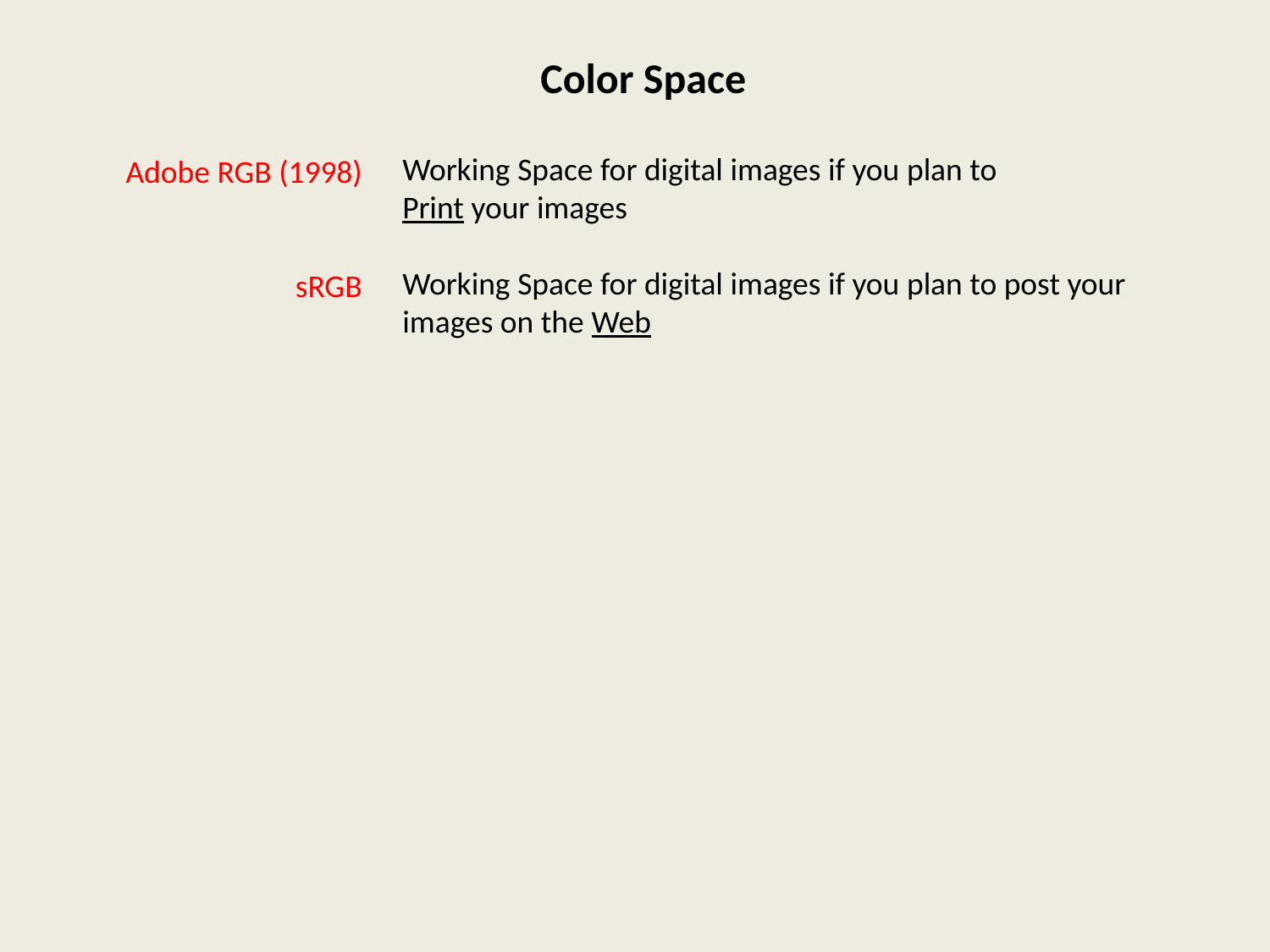

Color Space
Working Space for digital images if you plan to
Print your images

Working Space for digital images if you plan to post your
images on the Web

Adobe RGB (1998)

sRGB